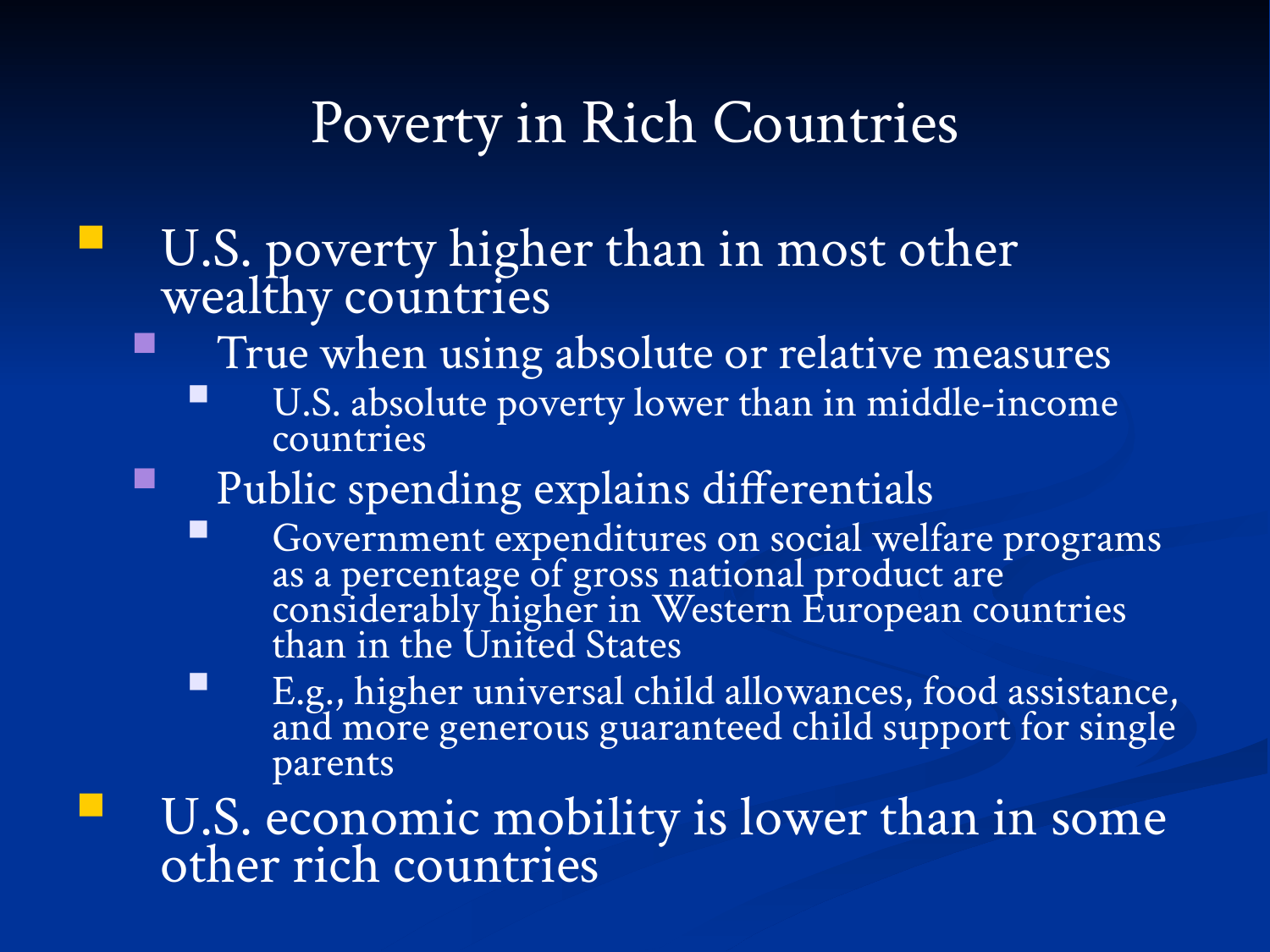

Poverty in Rich Countries
# U.S. poverty higher than in most other wealthy countries
True when using absolute or relative measures
U.S. absolute poverty lower than in middle-income countries
Public spending explains differentials
Government expenditures on social welfare programs as a percentage of gross national product are considerably higher in Western European countries than in the United States
E.g., higher universal child allowances, food assistance, and more generous guaranteed child support for single parents
U.S. economic mobility is lower than in some other rich countries